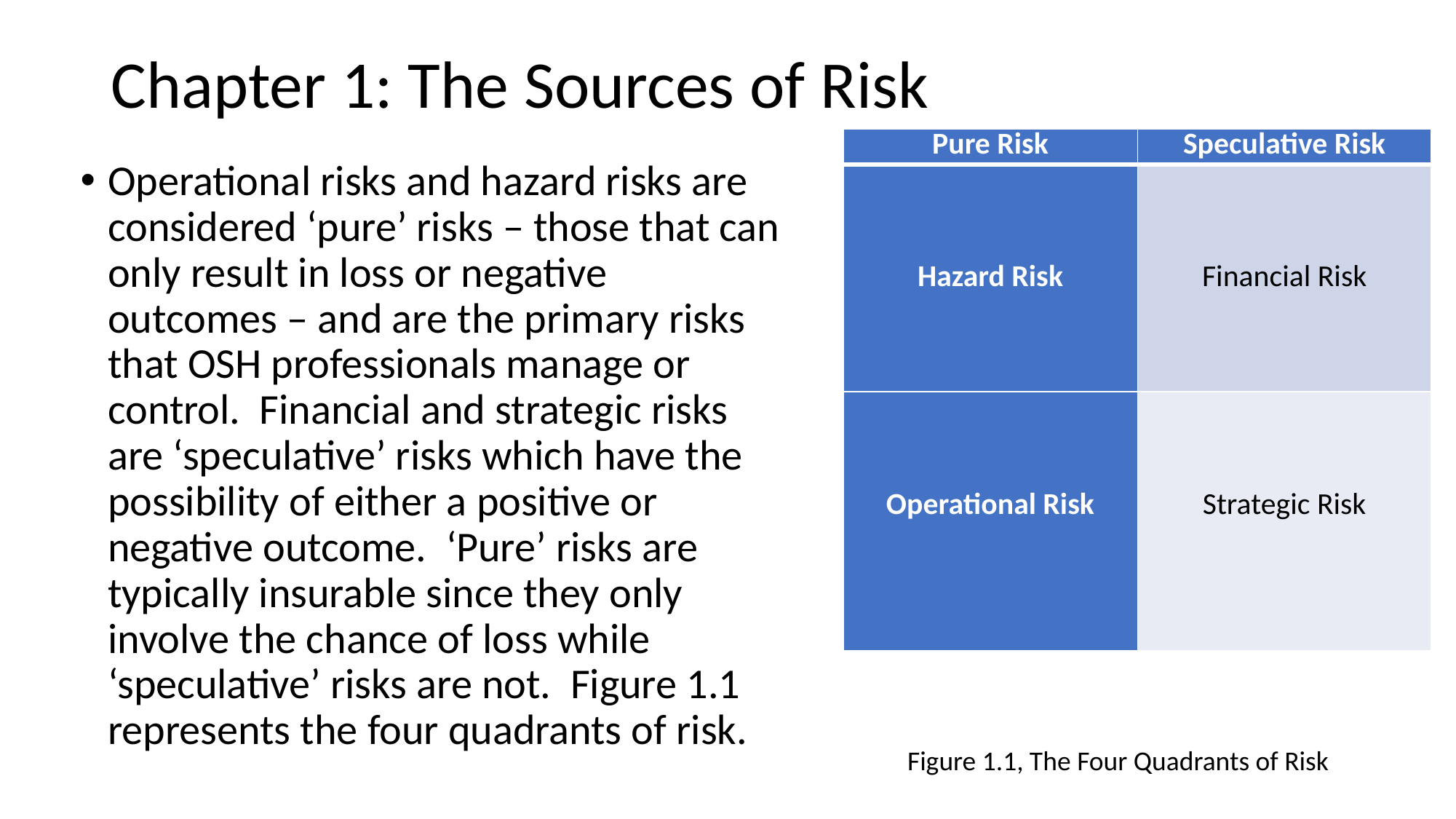

# Chapter 1: The Sources of Risk
| Pure Risk | Speculative Risk |
| --- | --- |
| Hazard Risk | Financial Risk |
| Operational Risk | Strategic Risk |
Operational risks and hazard risks are considered ‘pure’ risks – those that can only result in loss or negative outcomes – and are the primary risks that OSH professionals manage or control.  Financial and strategic risks are ‘speculative’ risks which have the possibility of either a positive or negative outcome.  ‘Pure’ risks are typically insurable since they only involve the chance of loss while ‘speculative’ risks are not.  Figure 1.1 represents the four quadrants of risk.
Figure 1.1, The Four Quadrants of Risk